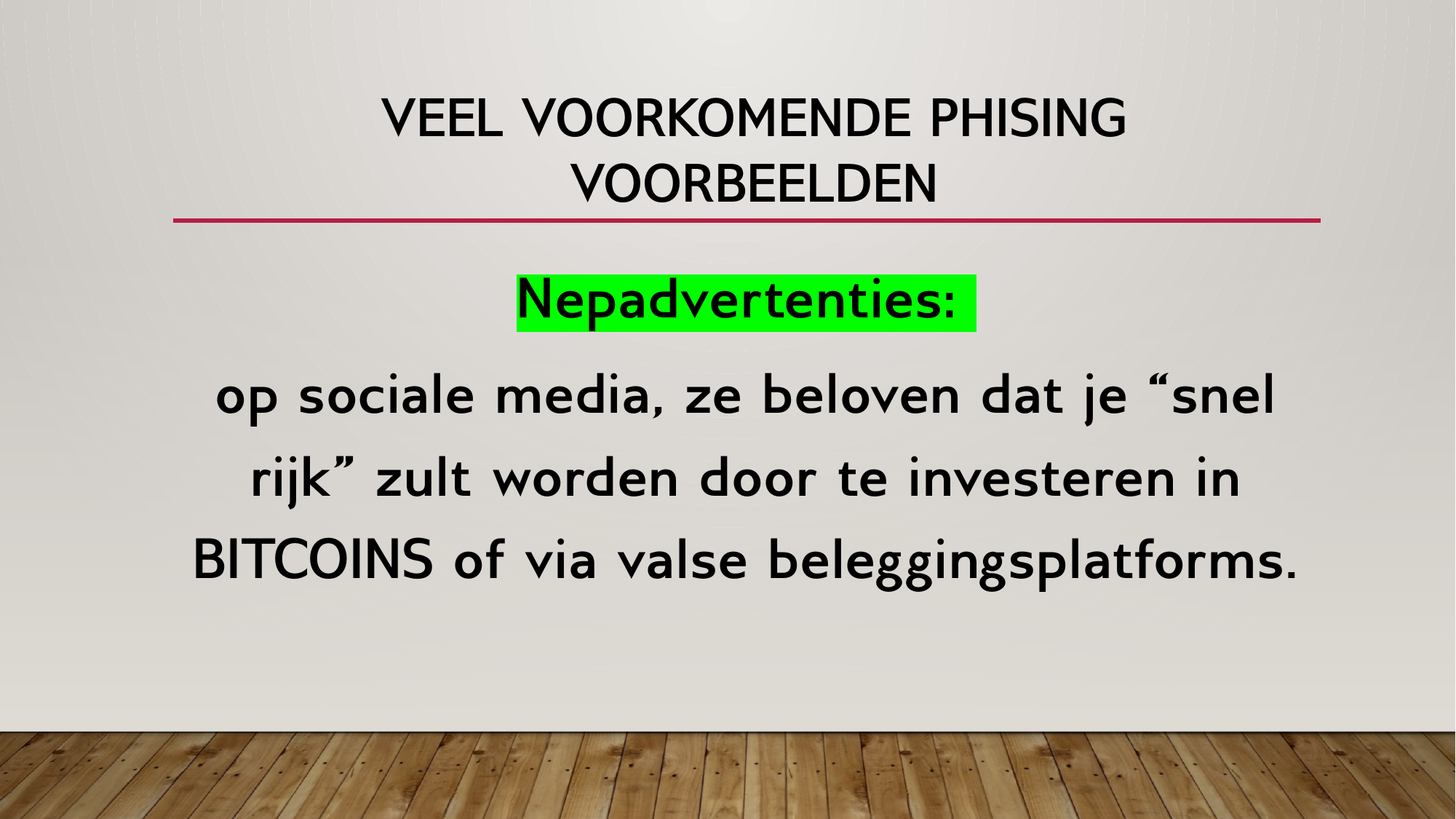

#
VEEL VOORKOMENDE PHISING VOORBEELDEN
Nepadvertenties:
op sociale media, ze beloven dat je “snel rijk” zult worden door te investeren in BITCOINS of via valse beleggingsplatforms.